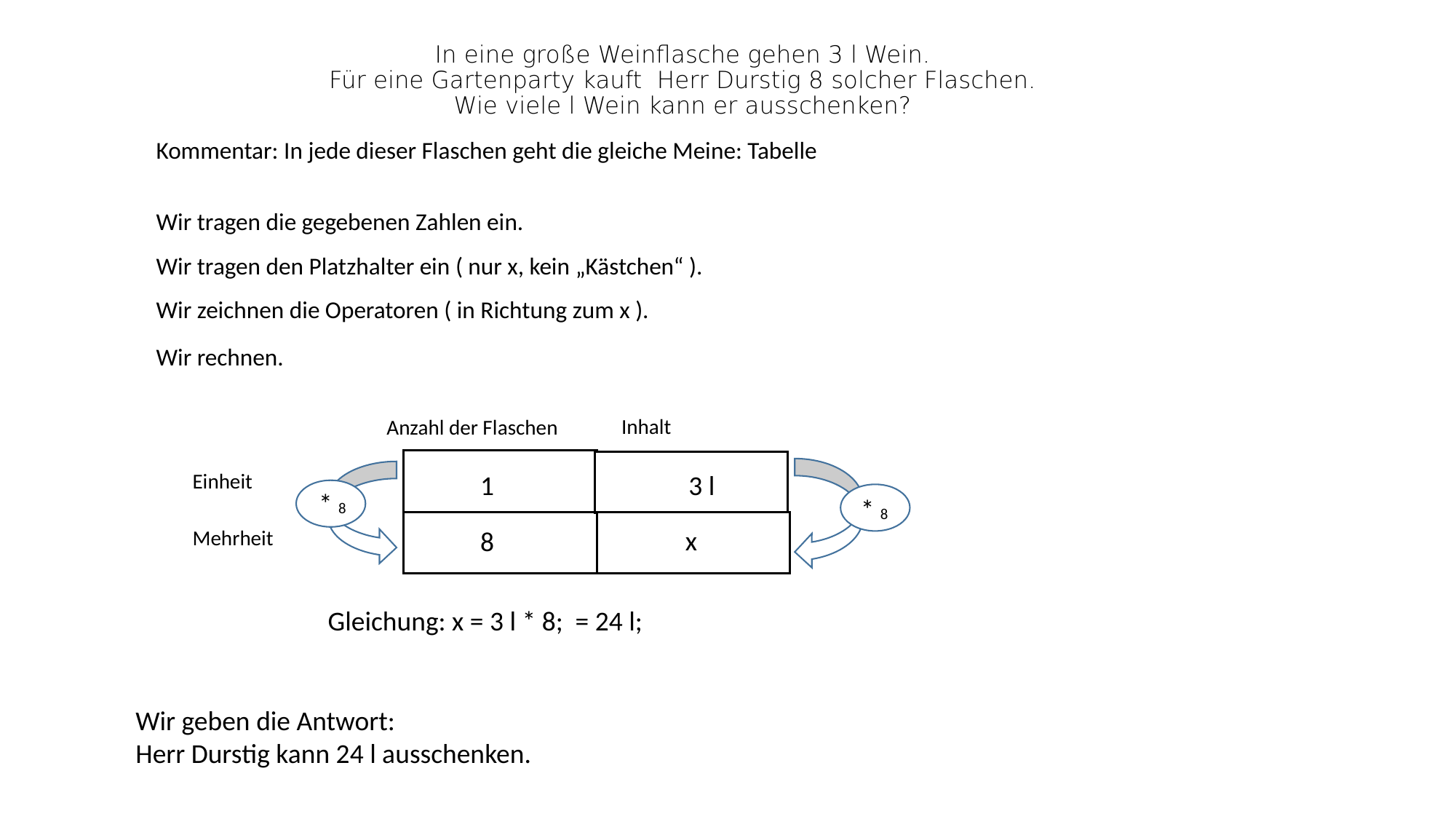

# In eine große Weinflasche gehen 3 l Wein. Für eine Gartenparty kauft  Herr Durstig 8 solcher Flaschen. Wie viele l Wein kann er ausschenken?
Kommentar: In jede dieser Flaschen geht die gleiche Meine: Tabelle
Wir tragen die gegebenen Zahlen ein.
Wir tragen den Platzhalter ein ( nur x, kein „Kästchen“ ).

Wir zeichnen die Operatoren ( in Richtung zum x ).
Wir rechnen.
Inhalt
Anzahl der Flaschen

Einheit
1
  3 l

* 8

 * 8

x
Mehrheit
8
Gleichung: x = 3 l * 8;  = 24 l;
Wir geben die Antwort:
Herr Durstig kann 24 l ausschenken.